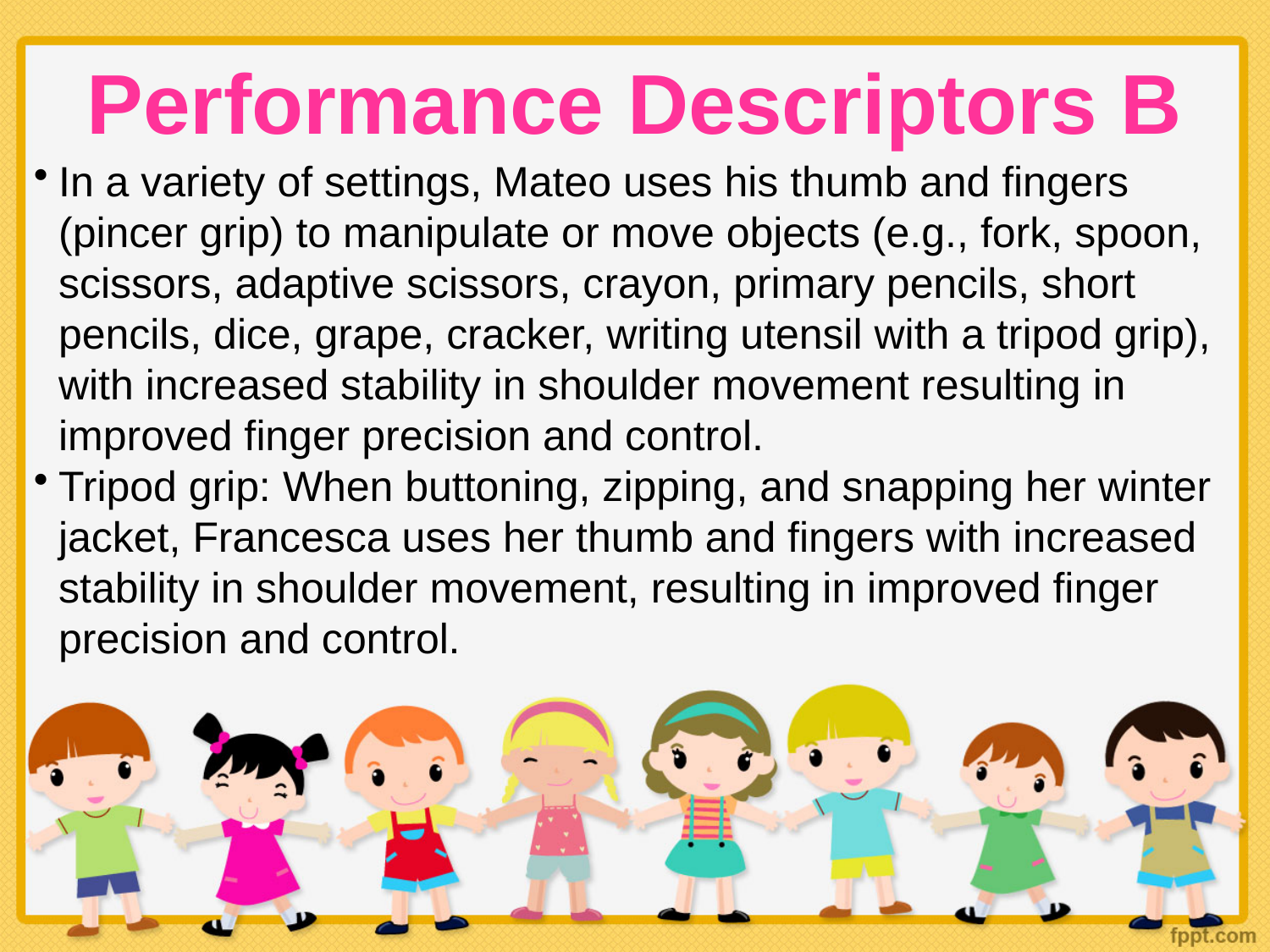

# Performance Descriptors B
In a variety of settings, Mateo uses his thumb and fingers (pincer grip) to manipulate or move objects (e.g., fork, spoon, scissors, adaptive scissors, crayon, primary pencils, short pencils, dice, grape, cracker, writing utensil with a tripod grip), with increased stability in shoulder movement resulting in improved finger precision and control.
Tripod grip: When buttoning, zipping, and snapping her winter jacket, Francesca uses her thumb and fingers with increased stability in shoulder movement, resulting in improved finger precision and control.